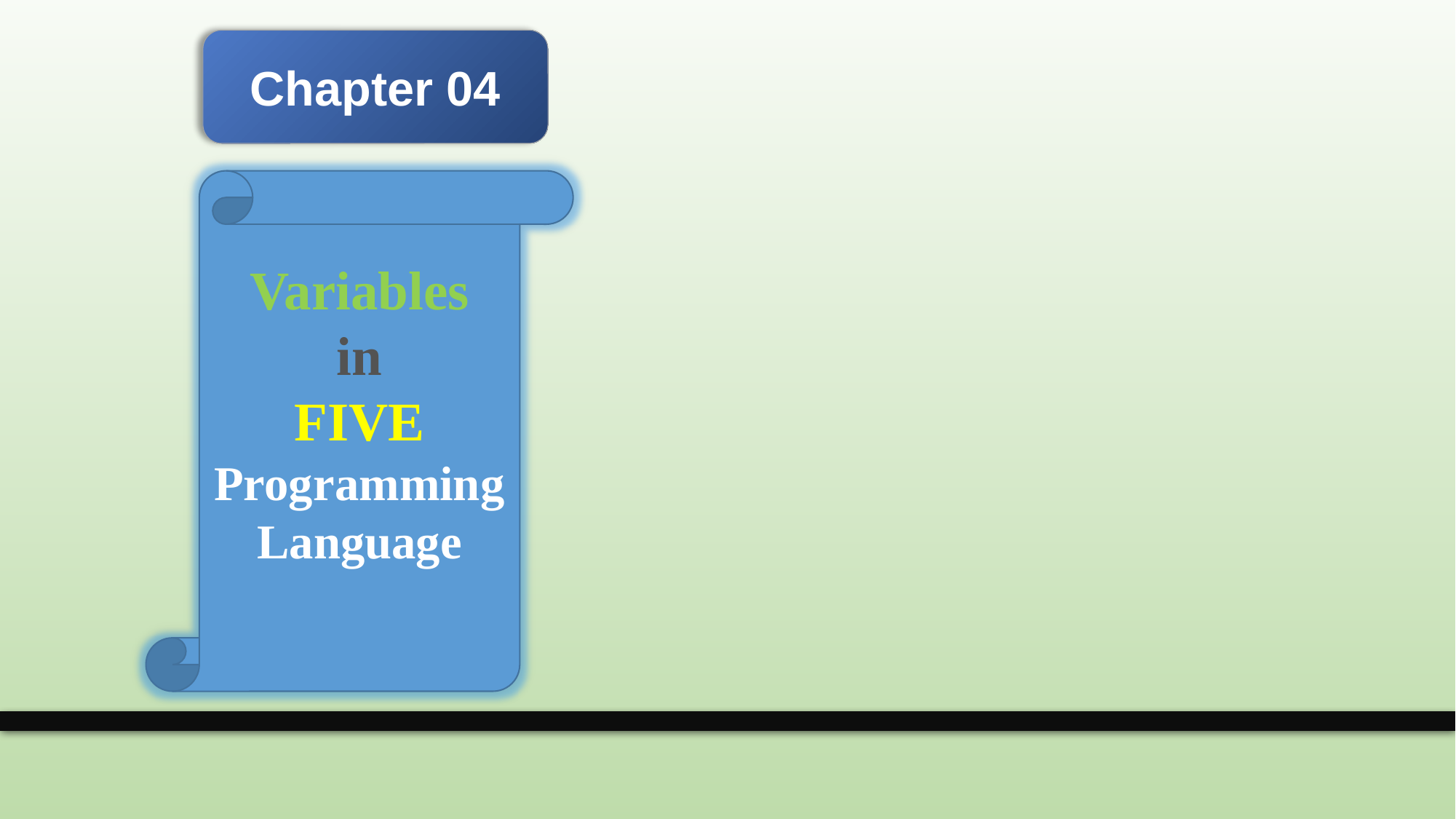

Chapter 04
Variables
in
FIVE
Programming
Language